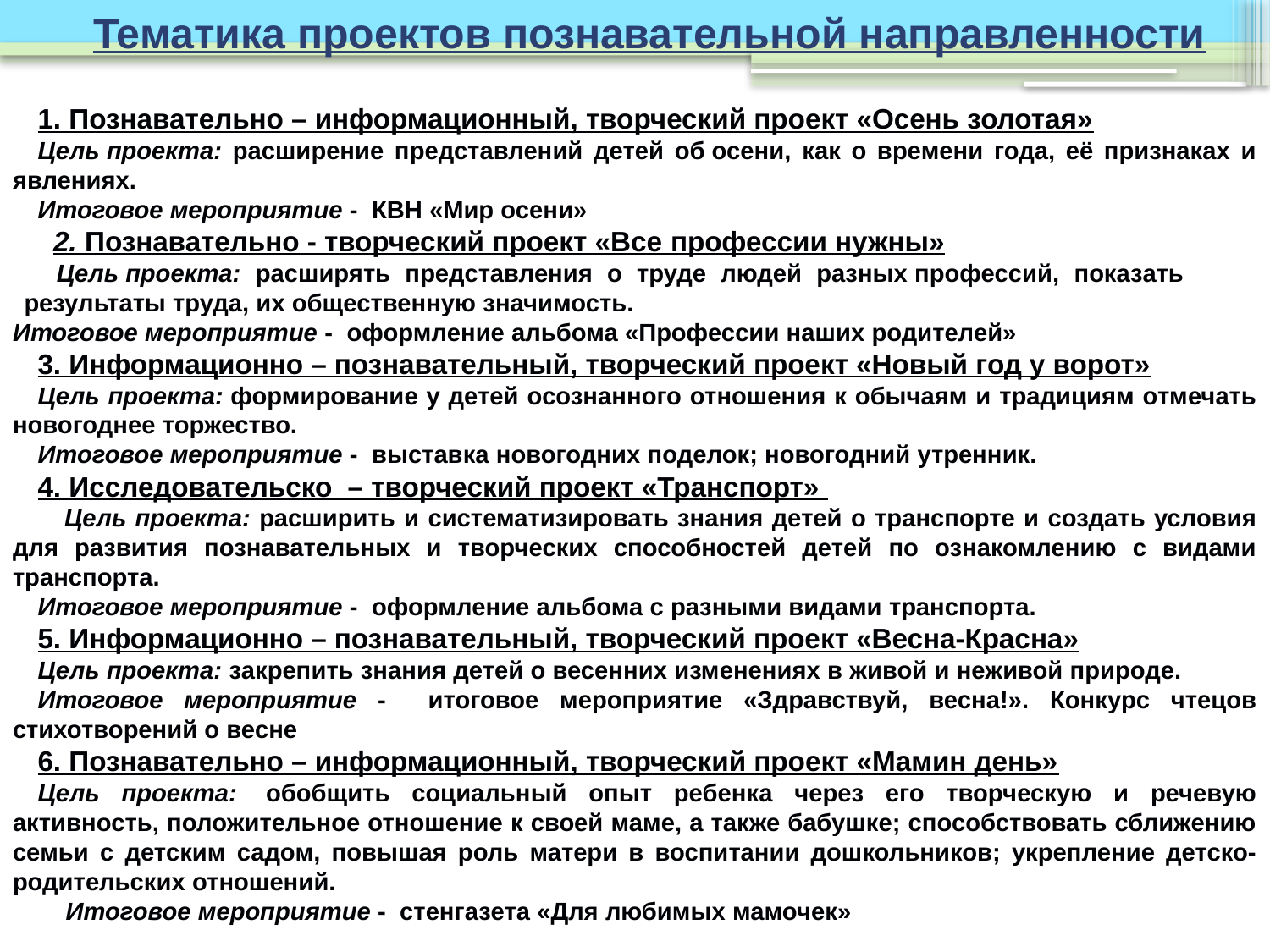

Тематика проектов познавательной направленности
1. Познавательно – информационный, творческий проект «Осень золотая»
Цель проекта: расширение представлений детей об осени, как о времени года, её признаках и явлениях.
Итоговое мероприятие -  КВН «Мир осени»
  2. Познавательно - творческий проект «Все профессии нужны»
   Цель проекта: расширять представления о труде людей разных профессий, показать      результаты труда, их общественную значимость.
Итоговое мероприятие -  оформление альбома «Профессии наших родителей»
3. Информационно – познавательный, творческий проект «Новый год у ворот»
Цель проекта: формирование у детей осознанного отношения к обычаям и традициям отмечать новогоднее торжество.
Итоговое мероприятие -  выставка новогодних поделок; новогодний утренник.
4. Исследовательско  – творческий проект «Транспорт»
   Цель проекта: расширить и систематизировать знания детей о транспорте и создать условия для развития познавательных и творческих способностей детей по ознакомлению с видами транспорта.
Итоговое мероприятие -  оформление альбома с разными видами транспорта.
5. Информационно – познавательный, творческий проект «Весна-Красна»
Цель проекта: закрепить знания детей о весенних изменениях в живой и неживой природе.
Итоговое мероприятие -  итоговое мероприятие «Здравствуй, весна!». Конкурс чтецов стихотворений о весне
6. Познавательно – информационный, творческий проект «Мамин день»
Цель проекта:  обобщить социальный опыт ребенка через его творческую и речевую активность, положительное отношение к своей маме, а также бабушке; способствовать сближению семьи с детским садом, повышая роль матери в воспитании дошкольников; укрепление детско-родительских отношений.
    Итоговое мероприятие -  стенгазета «Для любимых мамочек»